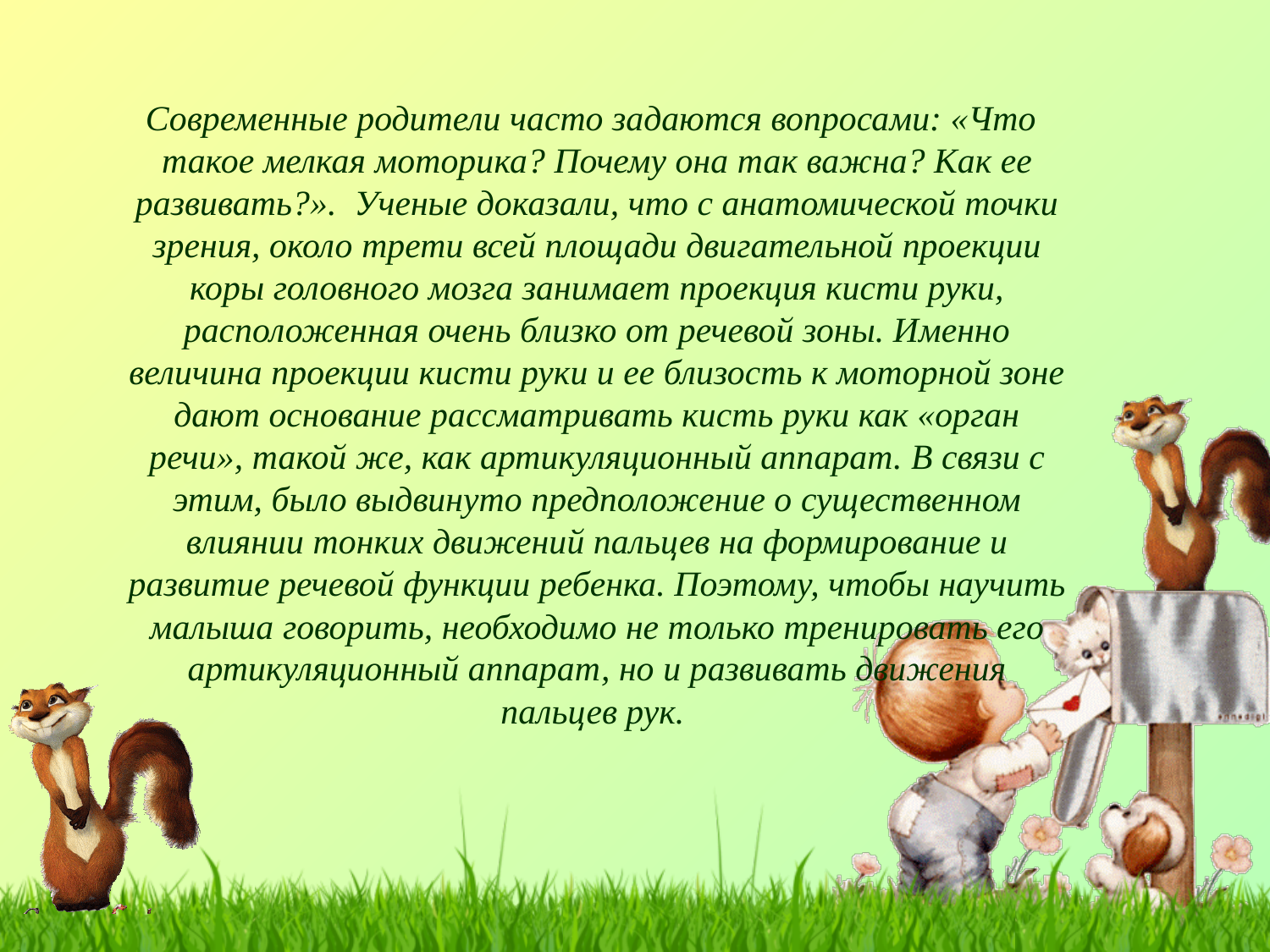

Современные родители часто задаются вопросами: «Что такое мелкая моторика? Почему она так важна? Как ее развивать?».  Ученые доказали, что с анатомической точки зрения, около трети всей площади двигательной проекции коры головного мозга занимает проекция кисти руки, расположенная очень близко от речевой зоны. Именно величина проекции кисти руки и ее близость к моторной зоне дают основание рассматривать кисть руки как «орган речи», такой же, как артикуляционный аппарат. В связи с этим, было выдвинуто предположение о существенном влиянии тонких движений пальцев на формирование и развитие речевой функции ребенка. Поэтому, чтобы научить малыша говорить, необходимо не только тренировать его артикуляционный аппарат, но и развивать движения пальцев рук.